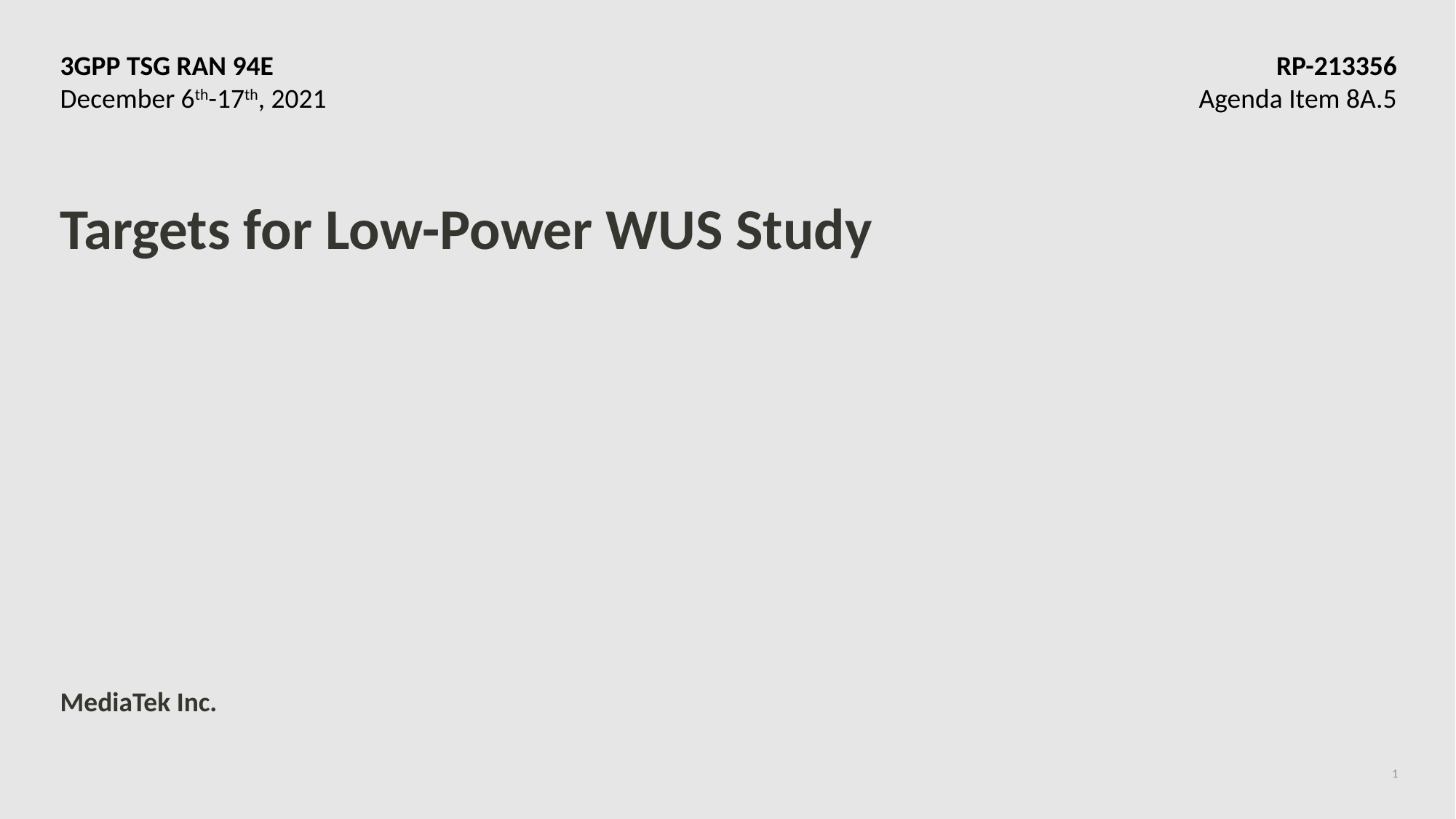

3GPP TSG RAN 94E	RP-213356
December 6th-17th, 2021	Agenda Item 8A.5
# Targets for Low-Power WUS Study

MediaTek Inc.
1